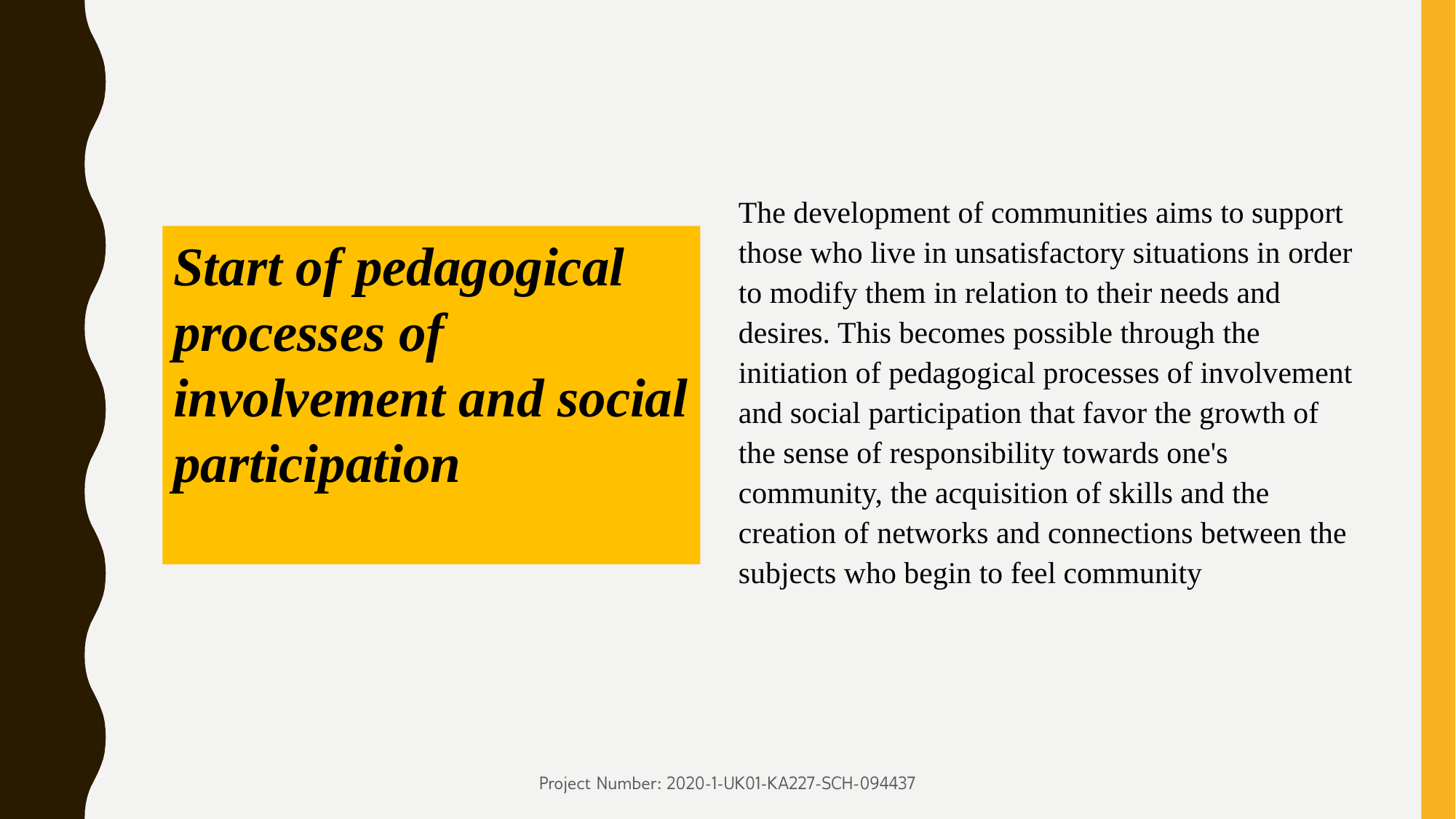

The development of communities aims to support those who live in unsatisfactory situations in order to modify them in relation to their needs and desires. This becomes possible through the initiation of pedagogical processes of involvement and social participation that favor the growth of the sense of responsibility towards one's community, the acquisition of skills and the creation of networks and connections between the subjects who begin to feel community

Start of pedagogical processes of involvement and social participation

Project Number: 2020-1-UK01-KA227-SCH-094437